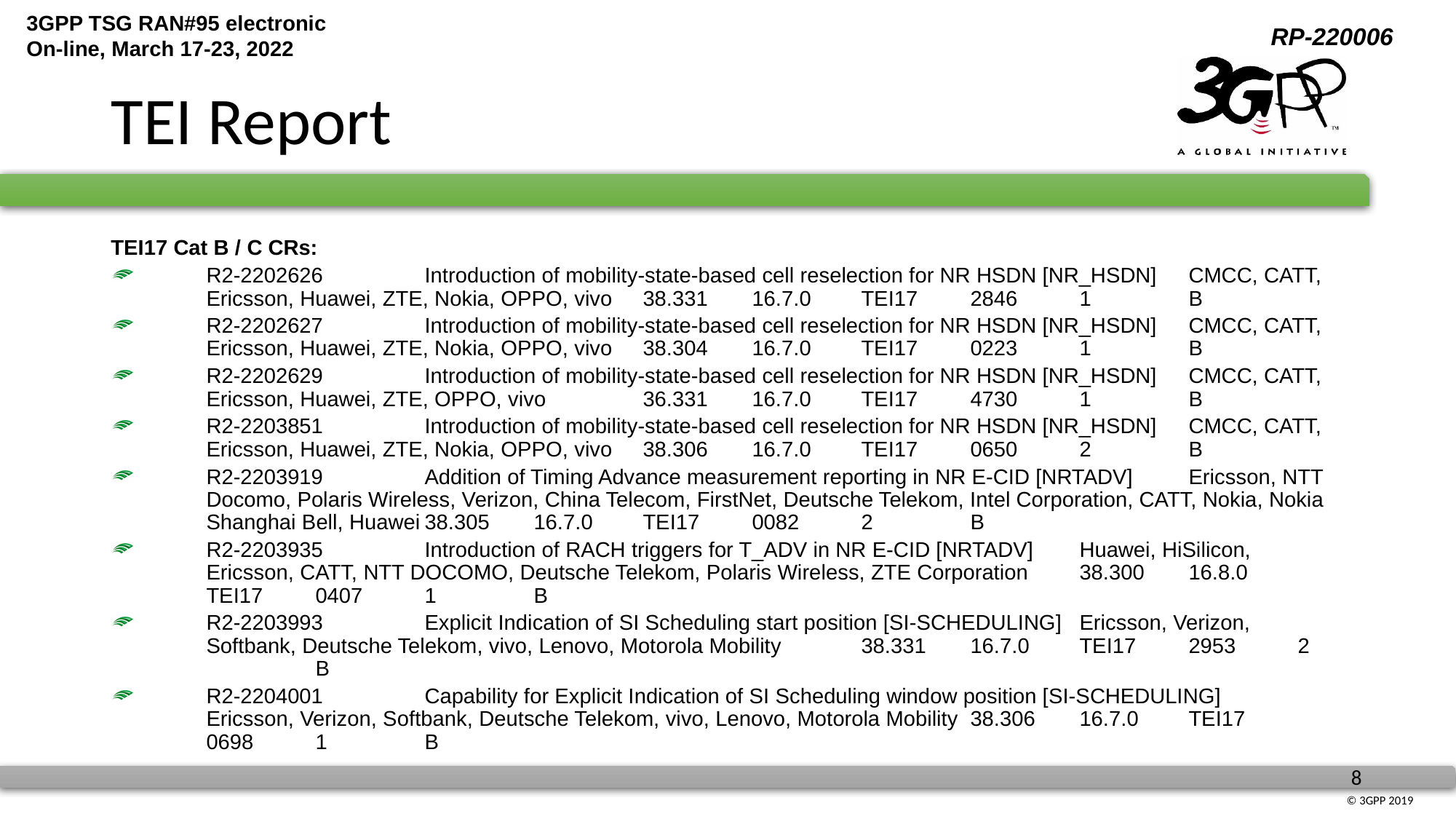

# TEI Report
TEI17 Cat B / C CRs:
R2-2202626	Introduction of mobility-state-based cell reselection for NR HSDN [NR_HSDN]	CMCC, CATT, Ericsson, Huawei, ZTE, Nokia, OPPO, vivo	38.331	16.7.0	TEI17	2846	1	B
R2-2202627	Introduction of mobility-state-based cell reselection for NR HSDN [NR_HSDN]	CMCC, CATT, Ericsson, Huawei, ZTE, Nokia, OPPO, vivo	38.304	16.7.0	TEI17	0223	1	B
R2-2202629	Introduction of mobility-state-based cell reselection for NR HSDN [NR_HSDN]	CMCC, CATT, Ericsson, Huawei, ZTE, OPPO, vivo	36.331	16.7.0	TEI17	4730	1	B
R2-2203851	Introduction of mobility-state-based cell reselection for NR HSDN [NR_HSDN]	CMCC, CATT, Ericsson, Huawei, ZTE, Nokia, OPPO, vivo	38.306	16.7.0	TEI17	0650	2	B
R2-2203919	Addition of Timing Advance measurement reporting in NR E-CID [NRTADV]	Ericsson, NTT Docomo, Polaris Wireless, Verizon, China Telecom, FirstNet, Deutsche Telekom, Intel Corporation, CATT, Nokia, Nokia Shanghai Bell, Huawei	38.305	16.7.0	TEI17	0082	2	B
R2-2203935	Introduction of RACH triggers for T_ADV in NR E-CID [NRTADV]	Huawei, HiSilicon, Ericsson, CATT, NTT DOCOMO, Deutsche Telekom, Polaris Wireless, ZTE Corporation	38.300	16.8.0	TEI17	0407	1	B
R2-2203993	Explicit Indication of SI Scheduling start position [SI-SCHEDULING]	Ericsson, Verizon, Softbank, Deutsche Telekom, vivo, Lenovo, Motorola Mobility	38.331	16.7.0	TEI17	2953	2	B
R2-2204001	Capability for Explicit Indication of SI Scheduling window position [SI-SCHEDULING]	Ericsson, Verizon, Softbank, Deutsche Telekom, vivo, Lenovo, Motorola Mobility	38.306	16.7.0	TEI17	0698	1	B